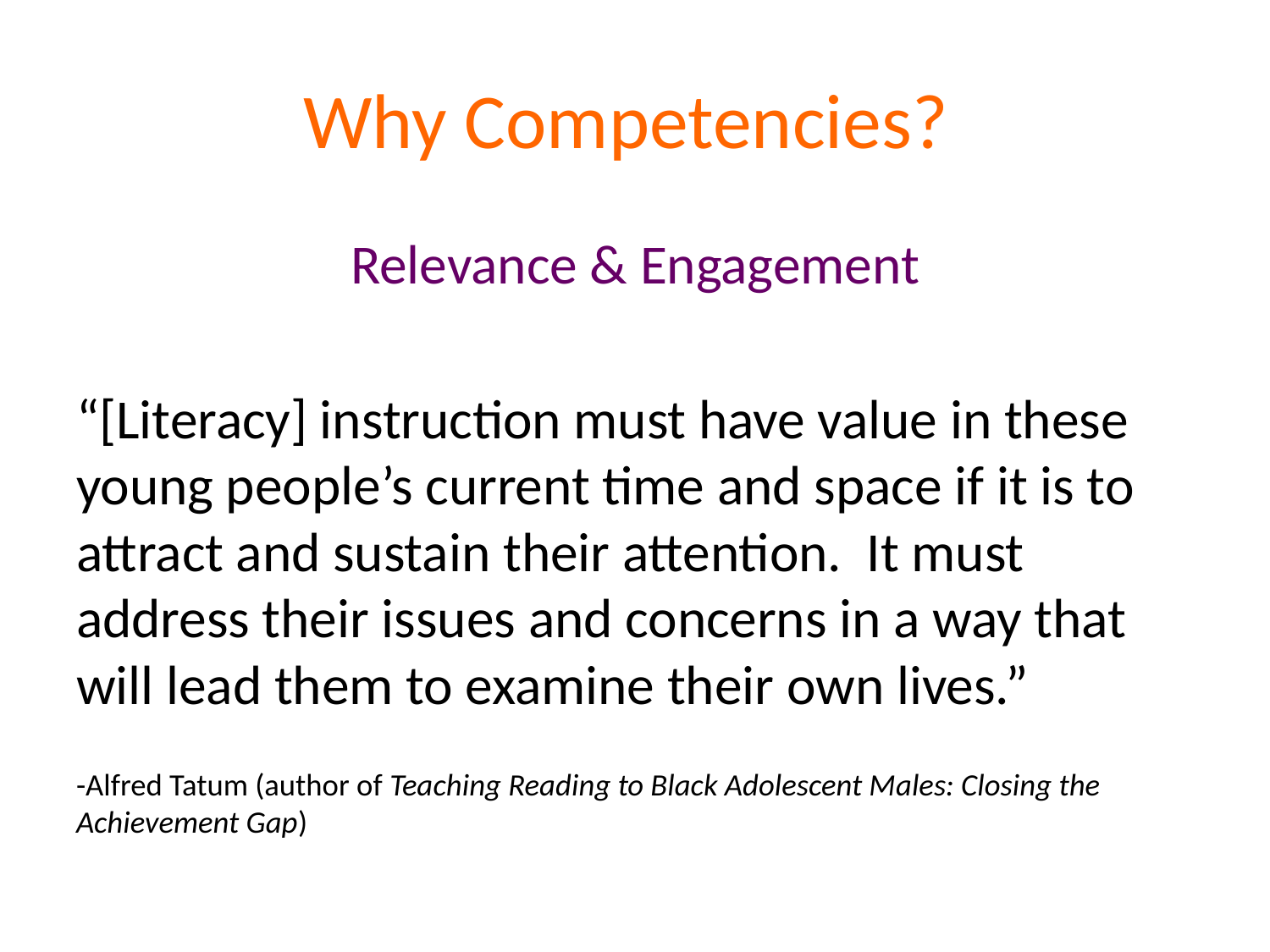

# Why Competencies?
Relevance & Engagement

“[Literacy] instruction must have value in these young people’s current time and space if it is to attract and sustain their attention.  It must address their issues and concerns in a way that will lead them to examine their own lives.”

-Alfred Tatum (author of Teaching Reading to Black Adolescent Males: Closing the Achievement Gap)